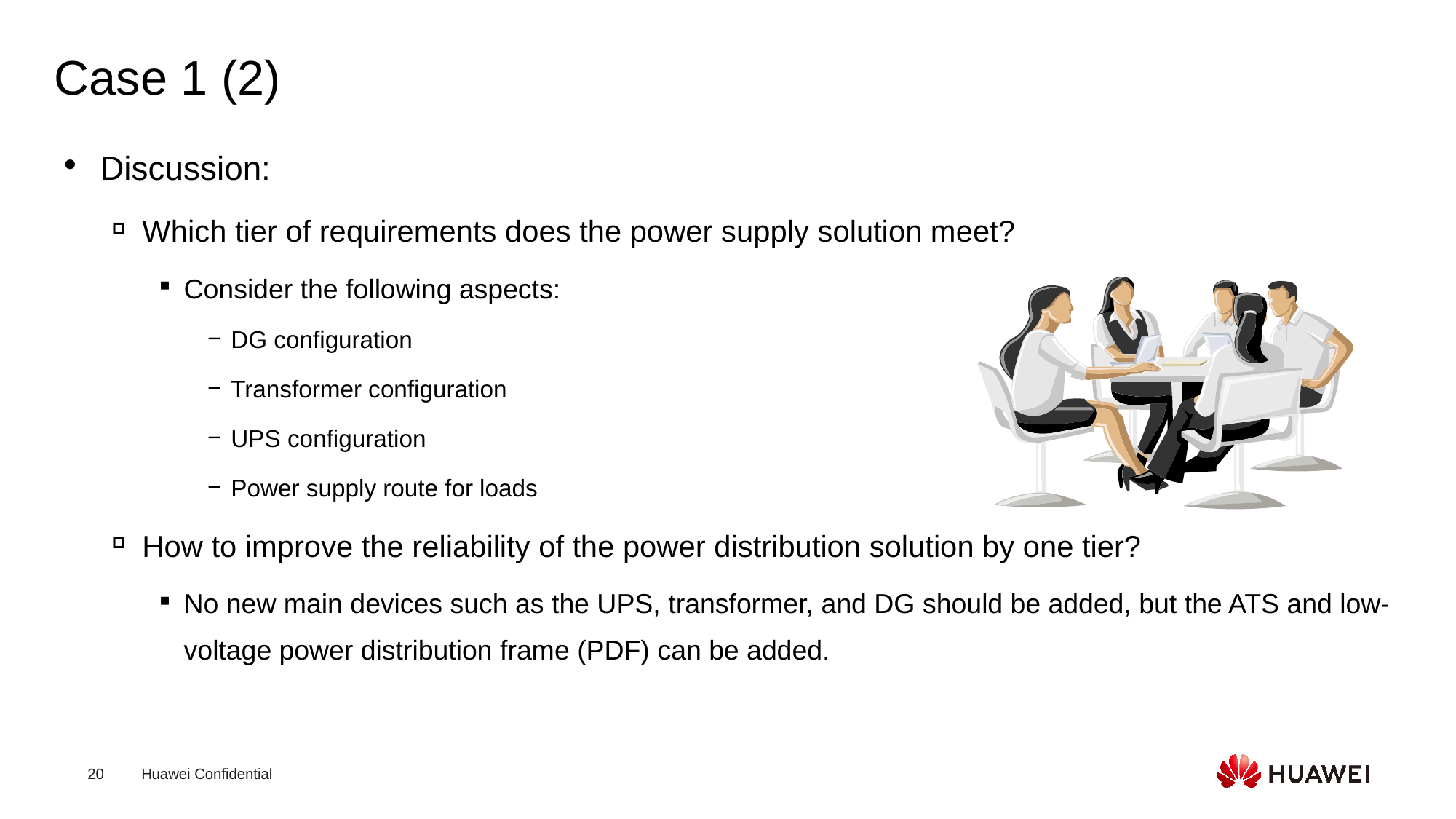

# Case 1 (2)
Discussion:
Which tier of requirements does the power supply solution meet?
Consider the following aspects:
DG configuration
Transformer configuration
UPS configuration
Power supply route for loads
How to improve the reliability of the power distribution solution by one tier?
No new main devices such as the UPS, transformer, and DG should be added, but the ATS and low-voltage power distribution frame (PDF) can be added.